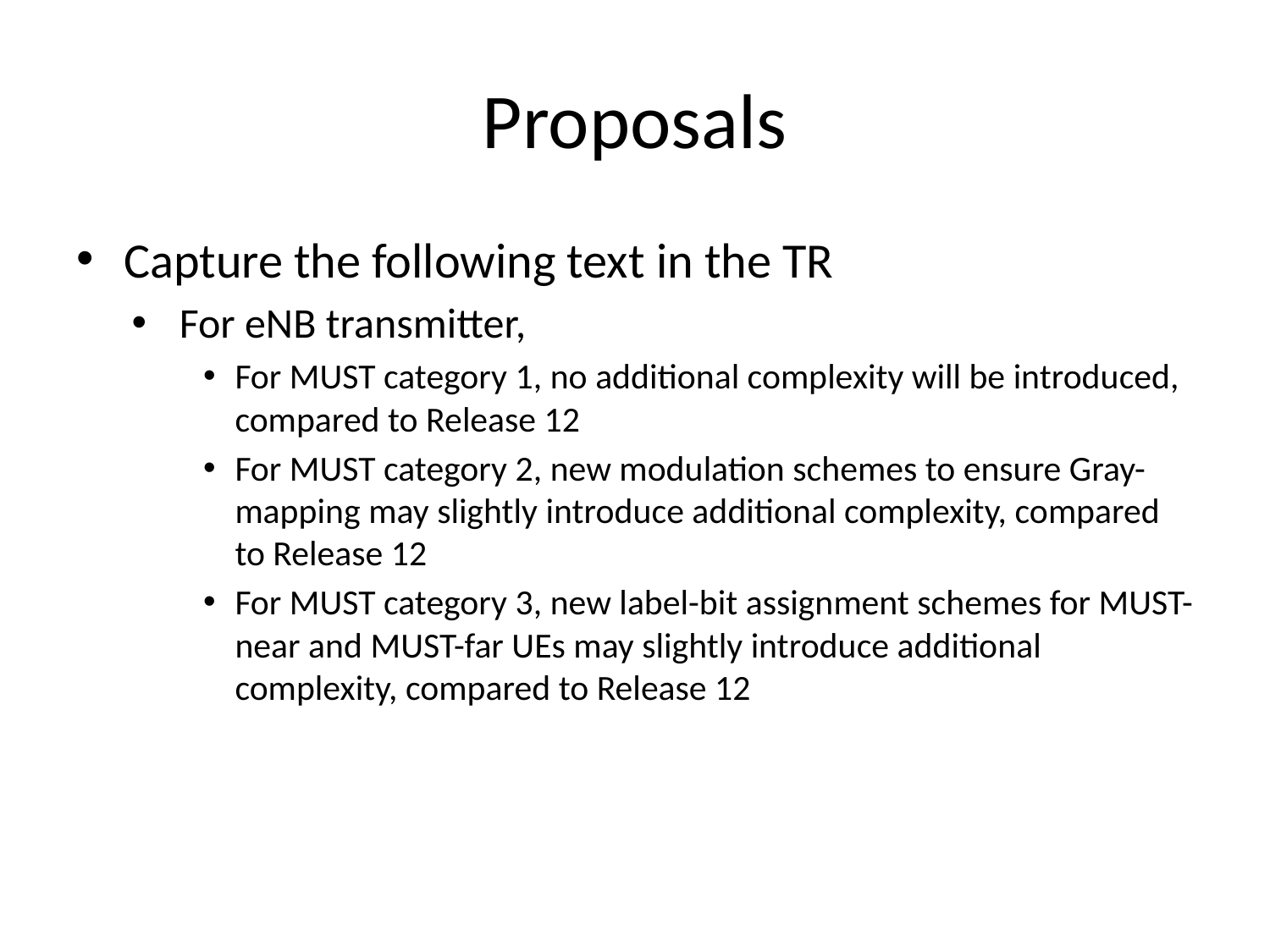

# Proposals
Capture the following text in the TR
For eNB transmitter,
For MUST category 1, no additional complexity will be introduced, compared to Release 12
For MUST category 2, new modulation schemes to ensure Gray-mapping may slightly introduce additional complexity, compared to Release 12
For MUST category 3, new label-bit assignment schemes for MUST-near and MUST-far UEs may slightly introduce additional complexity, compared to Release 12